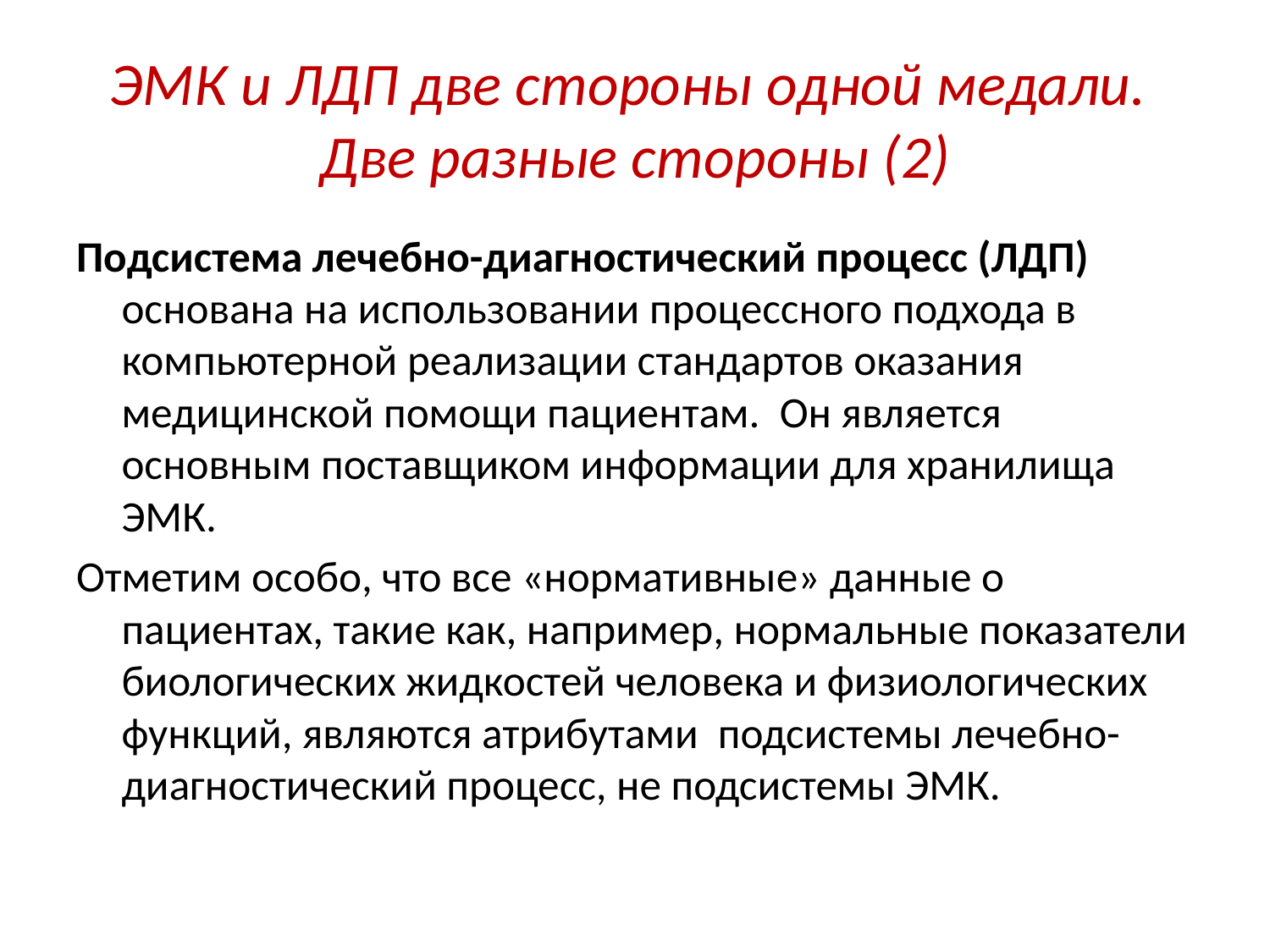

# ЭМК и ЛДП две стороны одной медали.  Две разные стороны (2)
Подсистема лечебно-диагностический процесс (ЛДП) основана на использовании процессного подхода в компьютерной реализации стандартов оказания медицинской помощи пациентам.  Он является основным поставщиком информации для хранилища ЭМК.
Отметим особо, что все «нормативные» данные о пациентах, такие как, например, нормальные показатели биологических жидкостей человека и физиологических функций, являются атрибутами  подсистемы лечебно-диагностический процесс, не подсистемы ЭМК.